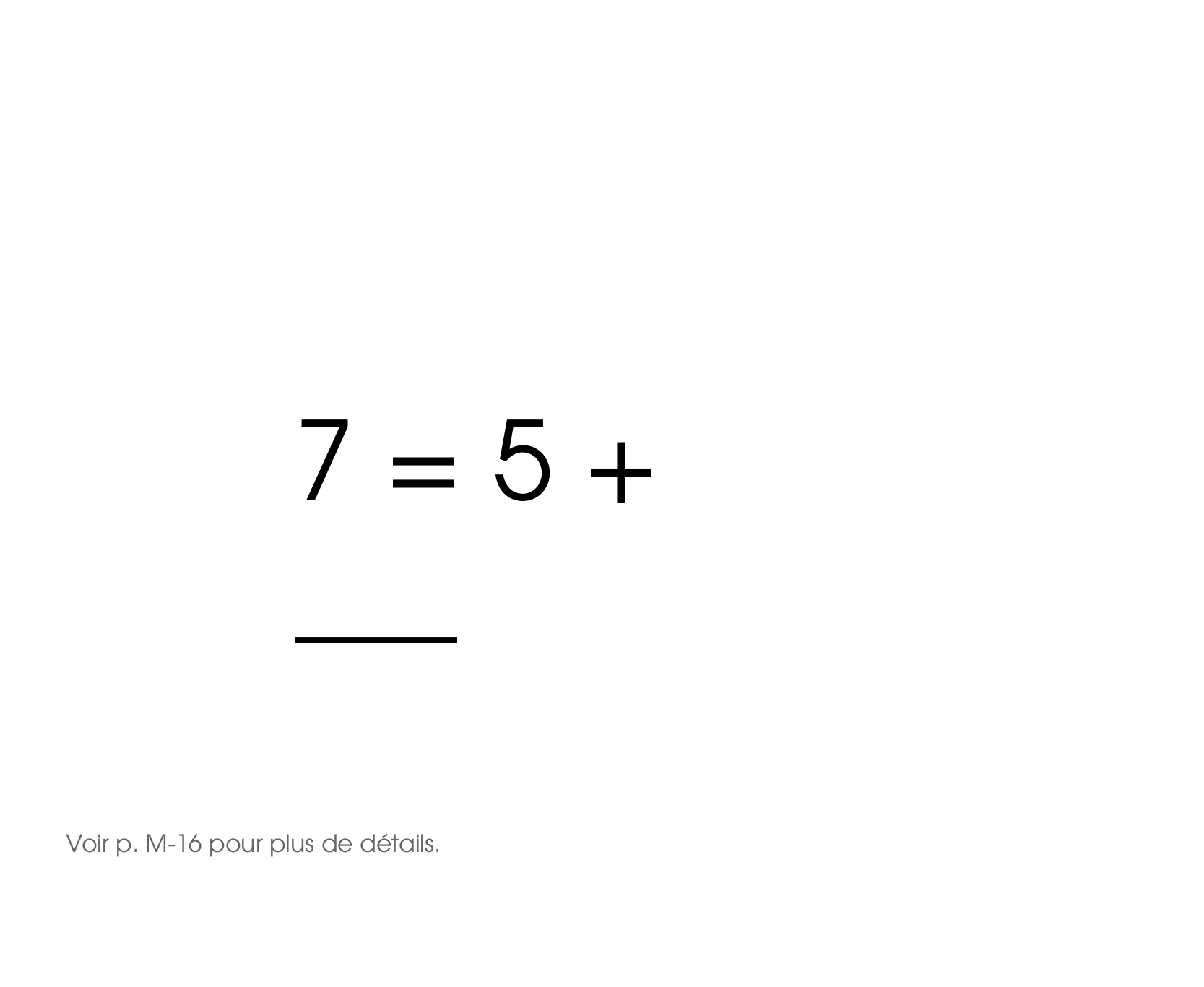

7 = 5 + ___
Voir p. M-16 pour plus de détails.